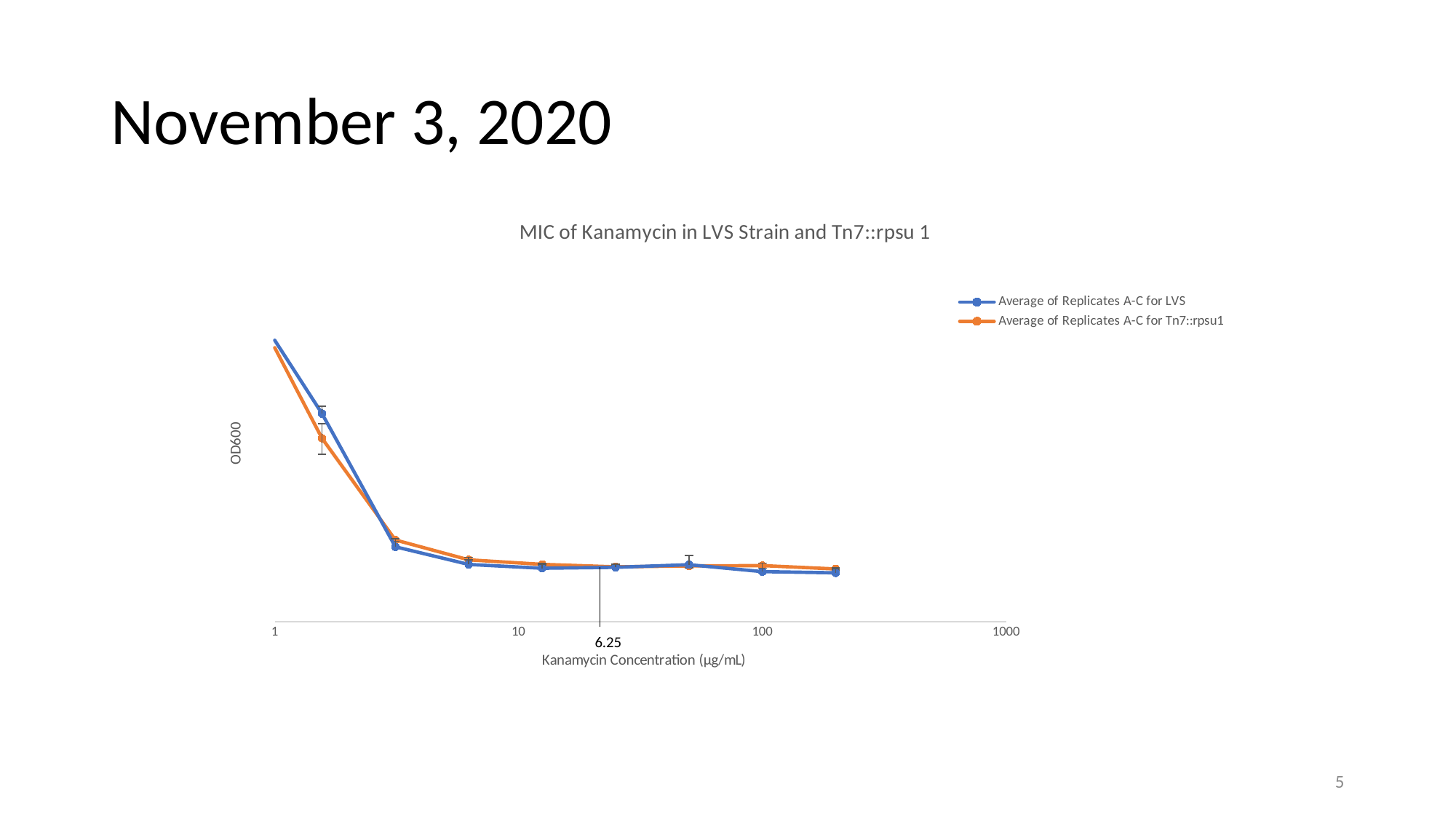

# November 3, 2020

### Chart: MIC of Kanamycin in LVS Strain and Tn7::rpsu 1

| Category |  |  |
|---|---|---|
6.25
5